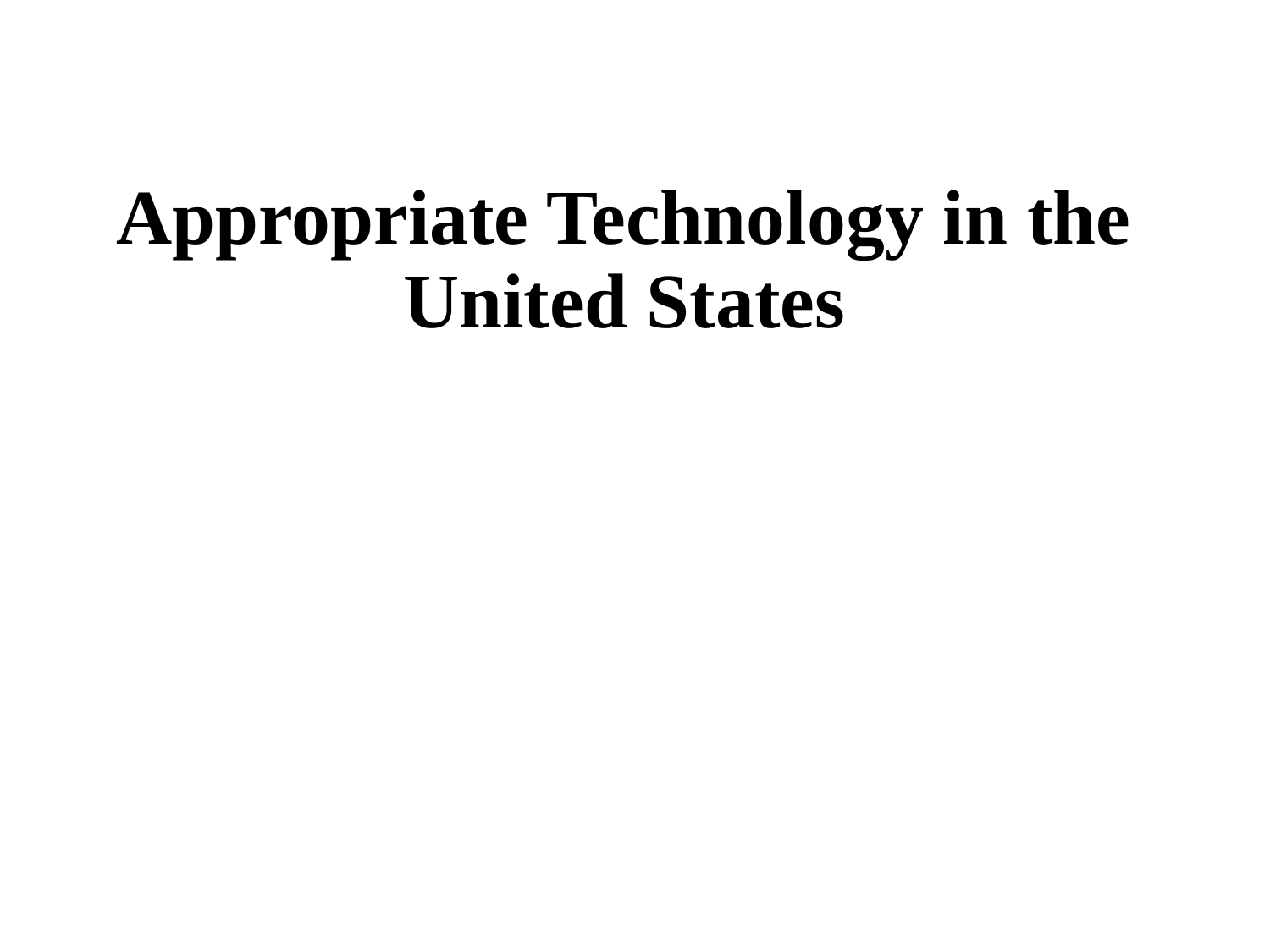

# Appropriate Technology in the United States